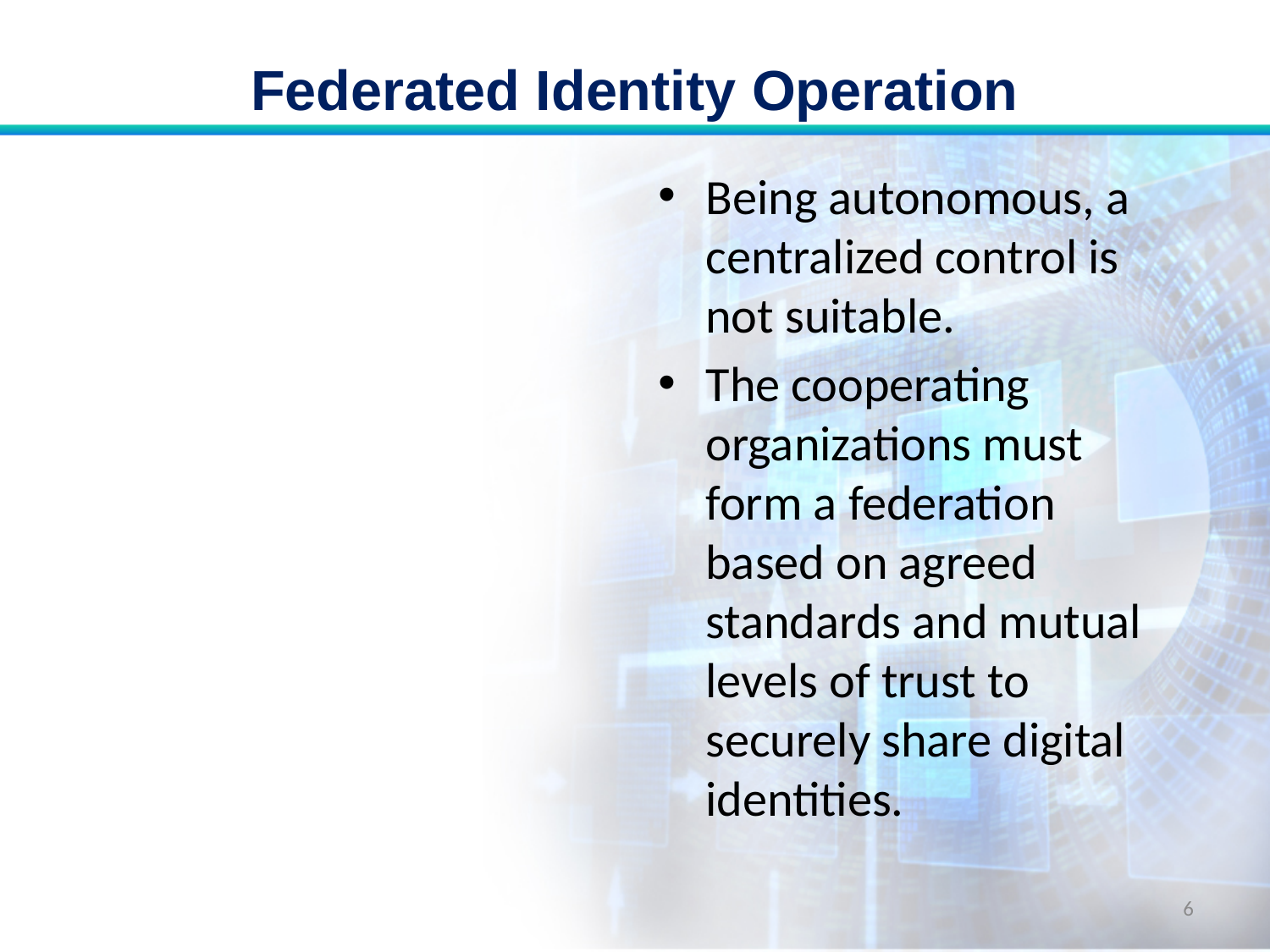

# Federated Identity Operation
Being autonomous, a centralized control is not suitable.
The cooperating organizations must form a federation based on agreed standards and mutual levels of trust to securely share digital identities.
6